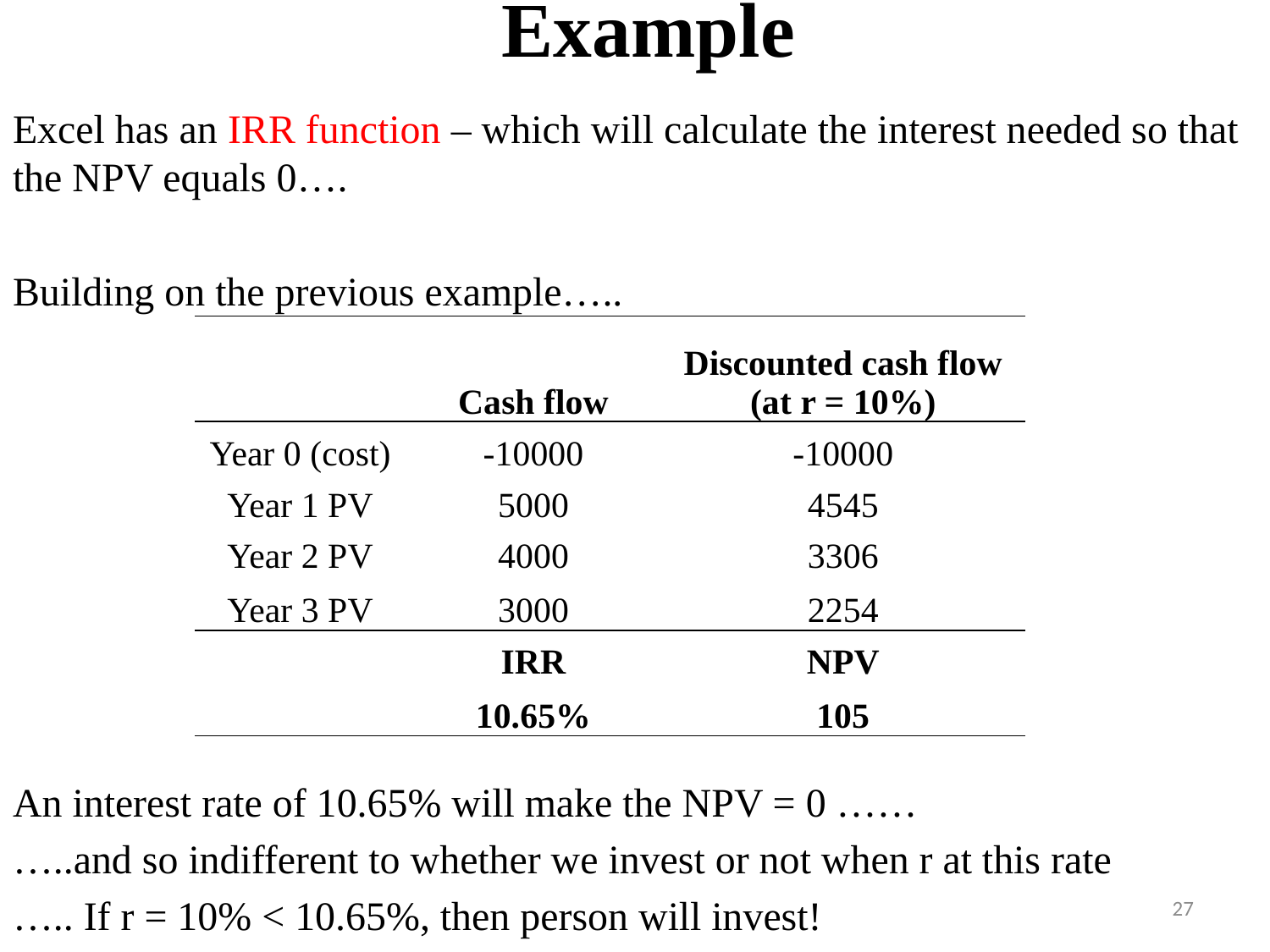

# Example
Excel has an IRR function – which will calculate the interest needed so that the NPV equals 0….

Building on the previous example…..

An interest rate of 10.65% will make the NPV = 0 ……
…..and so indifferent to whether we invest or not when r at this rate
….. If r = 10% < 10.65%, then person will invest!

|  | Cash flow | Discounted cash flow (at r = 10%) |
| --- | --- | --- |
| Year 0 (cost) | -10000 | -10000 |
| Year 1 PV | 5000 | 4545 |
| Year 2 PV | 4000 | 3306 |
| Year 3 PV | 3000 | 2254 |
|  | IRR | NPV |
|  | 10.65% | 105 |
27